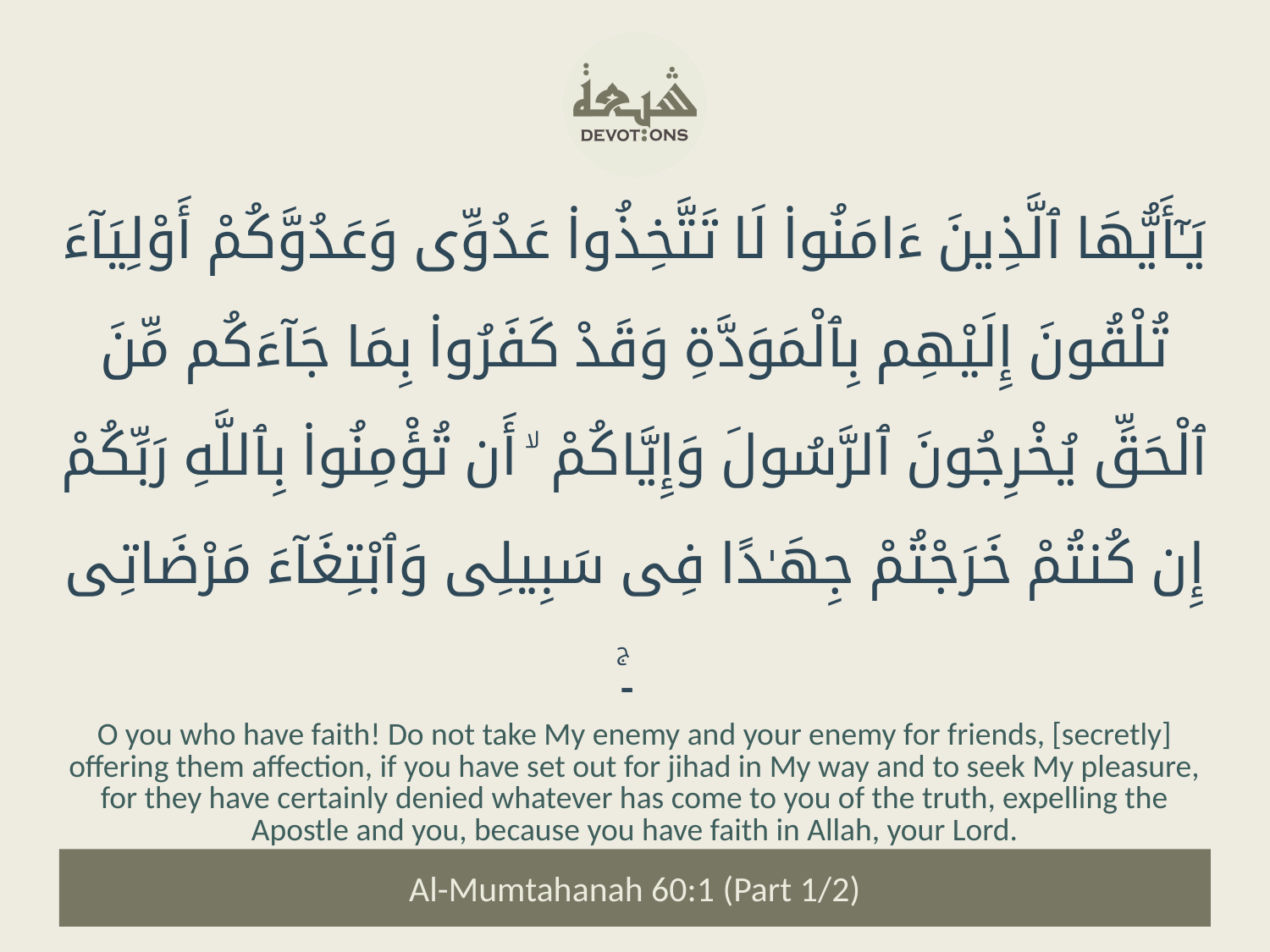

يَـٰٓأَيُّهَا ٱلَّذِينَ ءَامَنُوا۟ لَا تَتَّخِذُوا۟ عَدُوِّى وَعَدُوَّكُمْ أَوْلِيَآءَ تُلْقُونَ إِلَيْهِم بِٱلْمَوَدَّةِ وَقَدْ كَفَرُوا۟ بِمَا جَآءَكُم مِّنَ ٱلْحَقِّ يُخْرِجُونَ ٱلرَّسُولَ وَإِيَّاكُمْ ۙ أَن تُؤْمِنُوا۟ بِٱللَّهِ رَبِّكُمْ إِن كُنتُمْ خَرَجْتُمْ جِهَـٰدًا فِى سَبِيلِى وَٱبْتِغَآءَ مَرْضَاتِى  ۔ۚ
O you who have faith! Do not take My enemy and your enemy for friends, [secretly] offering them affection, if you have set out for jihad in My way and to seek My pleasure, for they have certainly denied whatever has come to you of the truth, expelling the Apostle and you, because you have faith in Allah, your Lord.
Al-Mumtahanah 60:1 (Part 1/2)